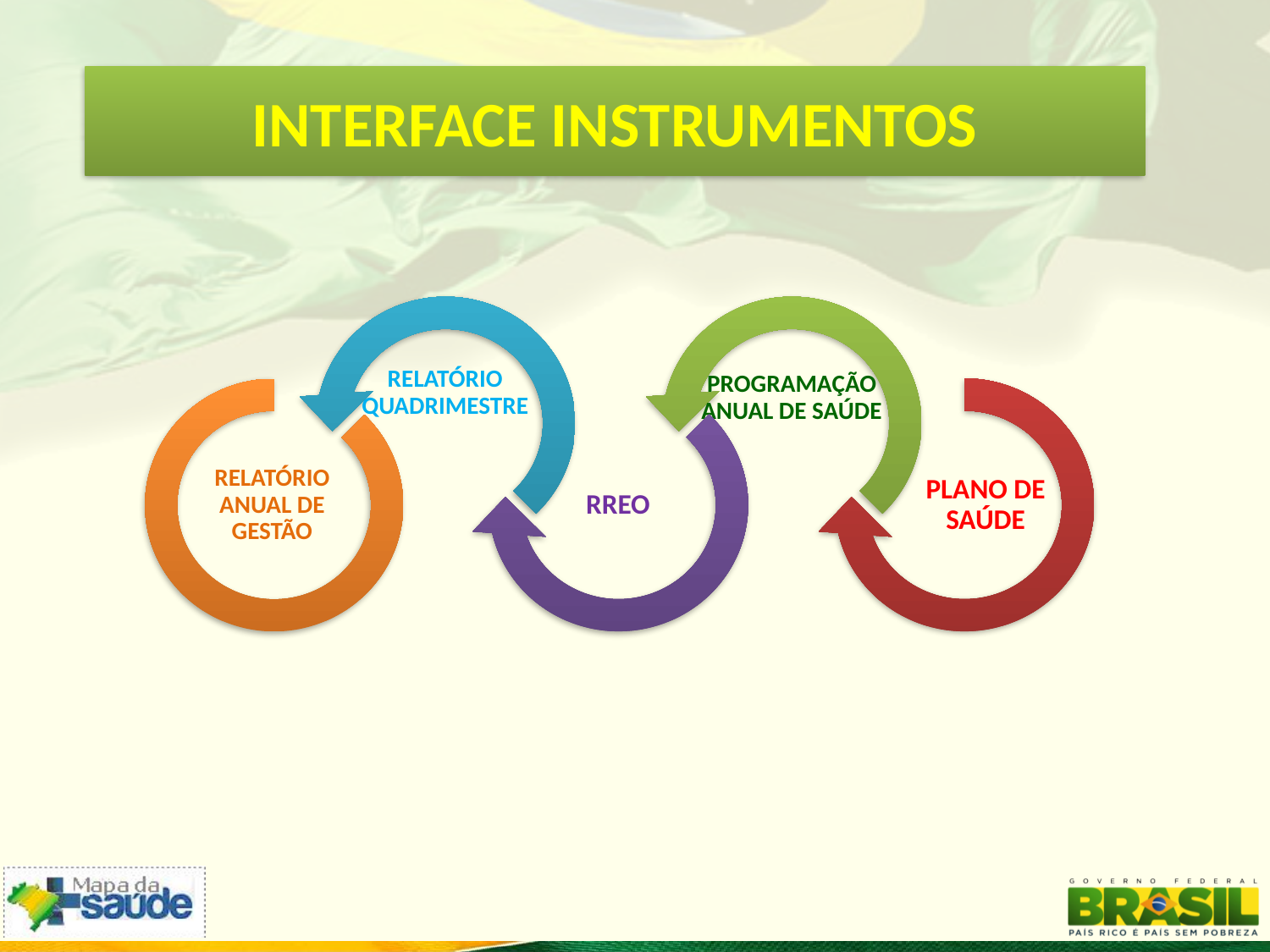

PLANO DE SAÚDE

PROGRAMAÇÃO ANUAL DE SAÚDE

RREO

RELATÓRIO QUADRIMESTRE

RELATÓRIO ANUAL DE GESTÃO
INTERFACE INSTRUMENTOS